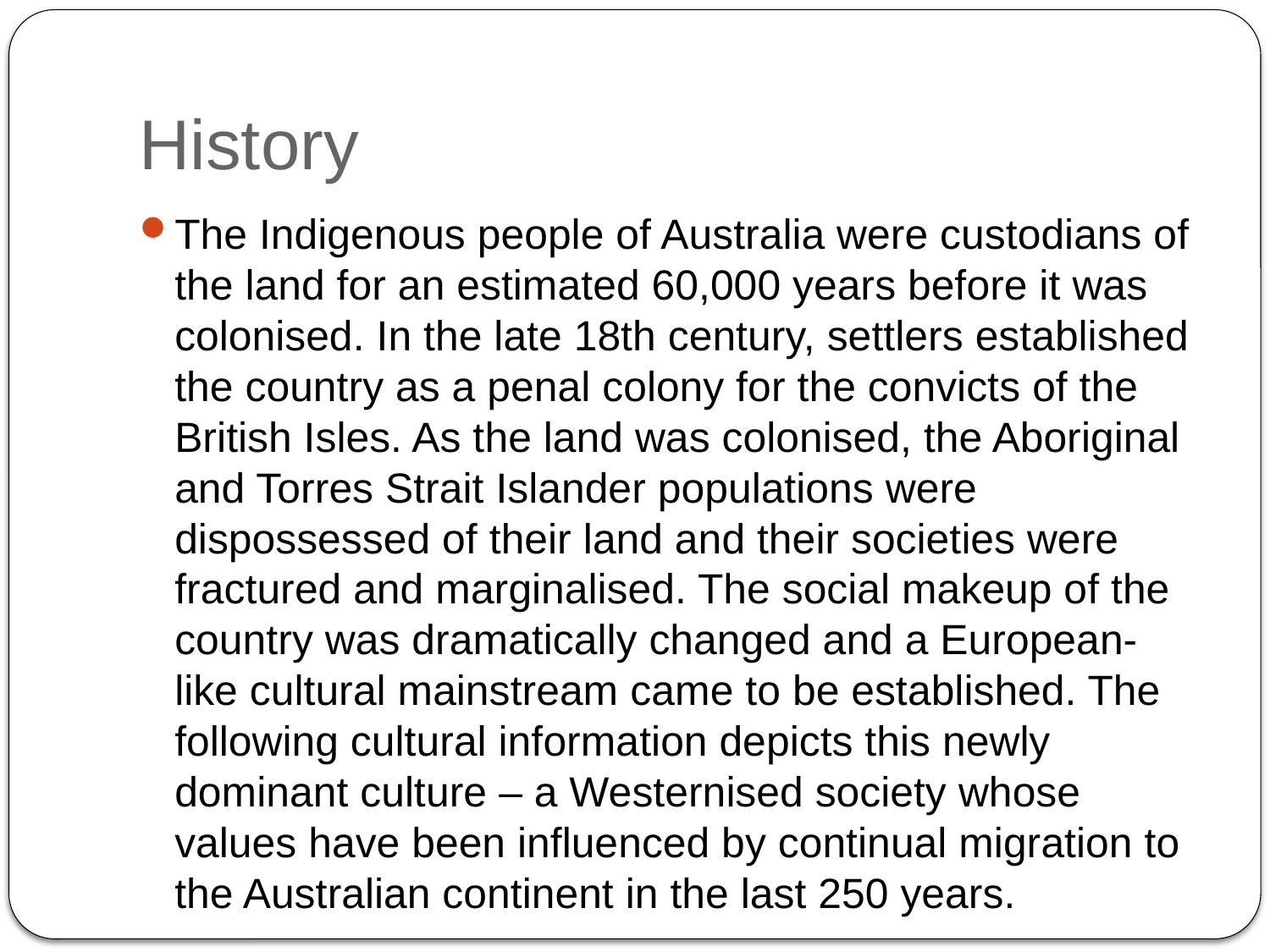

# History
The Indigenous people of Australia were custodians of the land for an estimated 60,000 years before it was colonised. In the late 18th century, settlers established the country as a penal colony for the convicts of the British Isles. As the land was colonised, the Aboriginal and Torres Strait Islander populations were dispossessed of their land and their societies were fractured and marginalised. The social makeup of the country was dramatically changed and a European-like cultural mainstream came to be established. The following cultural information depicts this newly dominant culture – a Westernised society whose values have been influenced by continual migration to the Australian continent in the last 250 years.